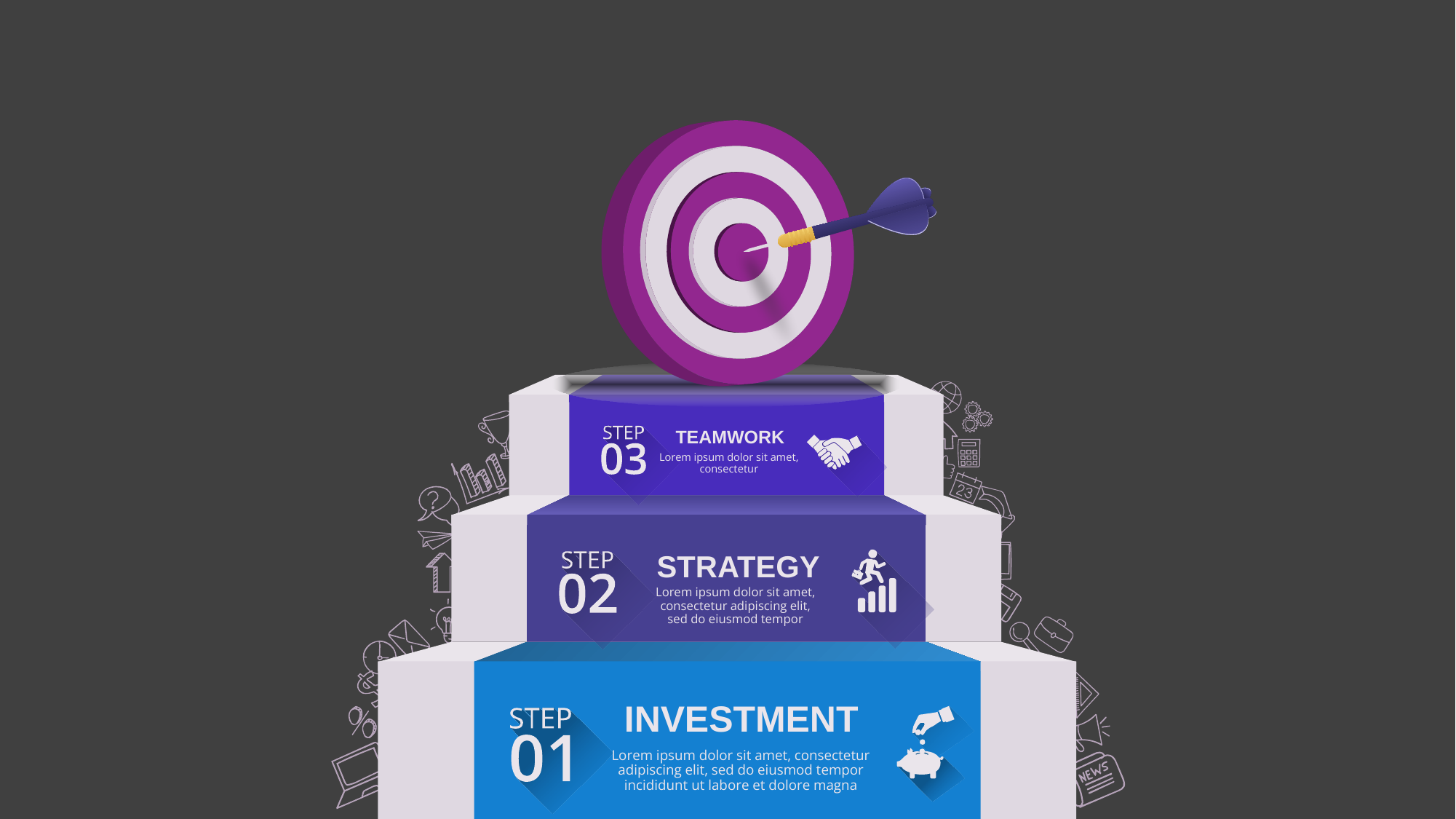

TEAMWORK

Lorem ipsum dolor sit amet, consectetur

STRATEGY

Lorem ipsum dolor sit amet, consectetur adipiscing elit, sed do eiusmod tempor

INVESTMENT

Lorem ipsum dolor sit amet, consectetur adipiscing elit, sed do eiusmod tempor incididunt ut labore et dolore magna